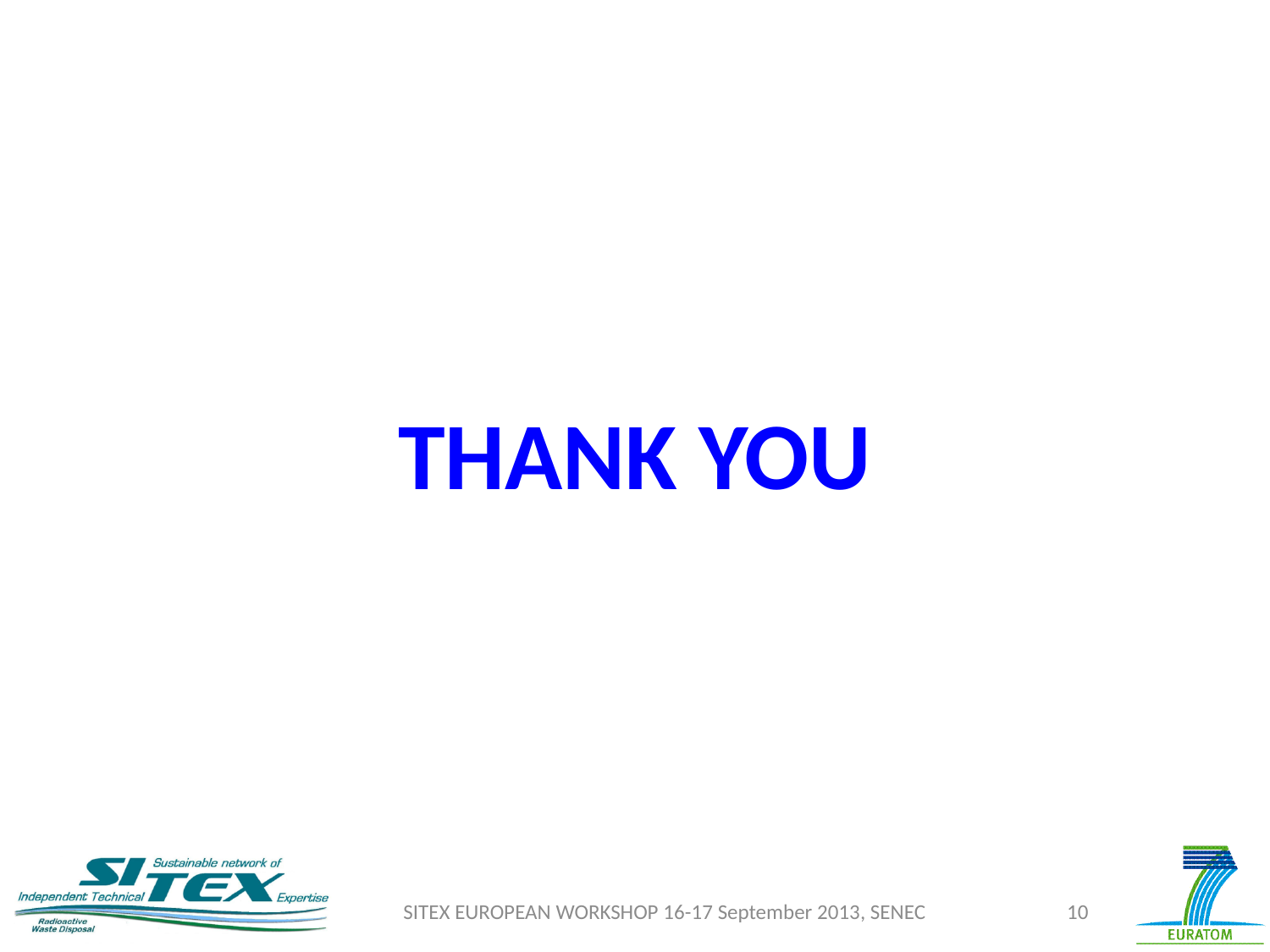

#

THANK YOU
SITEX EUROPEAN WORKSHOP 16-17 September 2013, SENEC
10